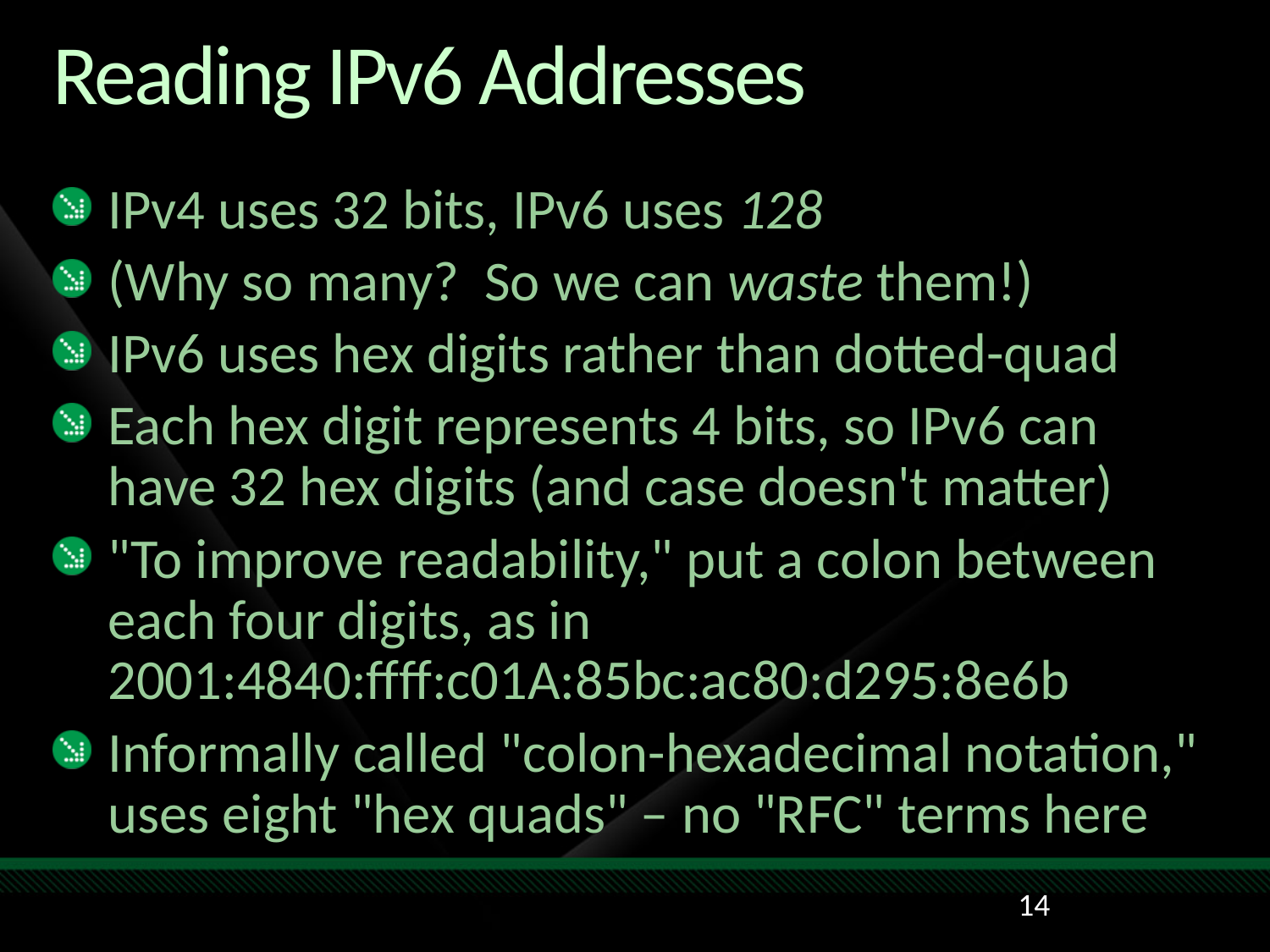

# Reading IPv6 Addresses
IPv4 uses 32 bits, IPv6 uses 128
(Why so many?  So we can waste them!)
IPv6 uses hex digits rather than dotted-quad
Each hex digit represents 4 bits, so IPv6 can have 32 hex digits (and case doesn't matter)
"To improve readability," put a colon between each four digits, as in 2001:4840:ffff:c01A:85bc:ac80:d295:8e6b
Informally called "colon-hexadecimal notation," uses eight "hex quads" – no "RFC" terms here
14